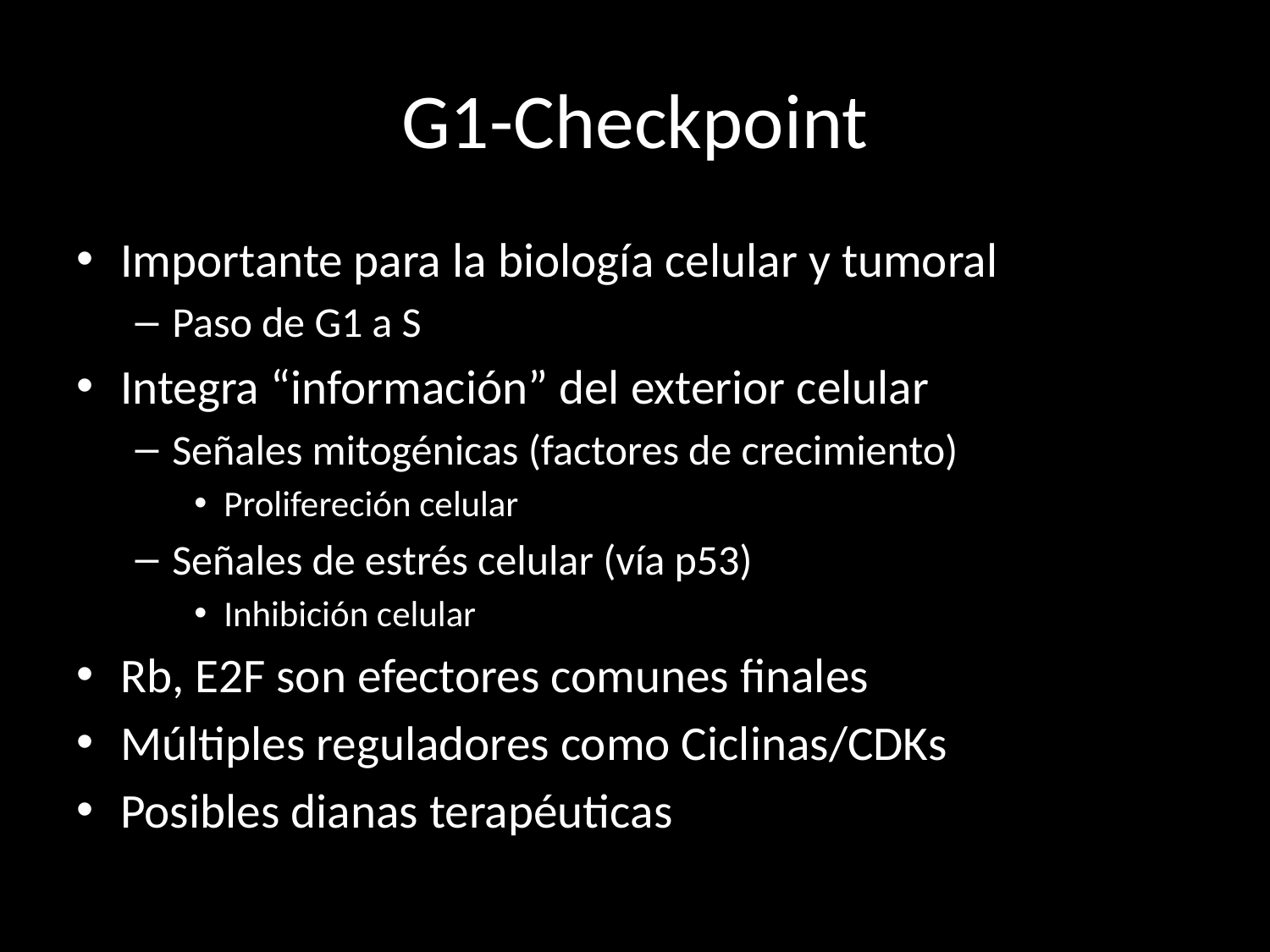

# G1-Checkpoint
Importante para la biología celular y tumoral
Paso de G1 a S
Integra “información” del exterior celular
Señales mitogénicas (factores de crecimiento)
Prolifereción celular
Señales de estrés celular (vía p53)
Inhibición celular
Rb, E2F son efectores comunes finales
Múltiples reguladores como Ciclinas/CDKs
Posibles dianas terapéuticas